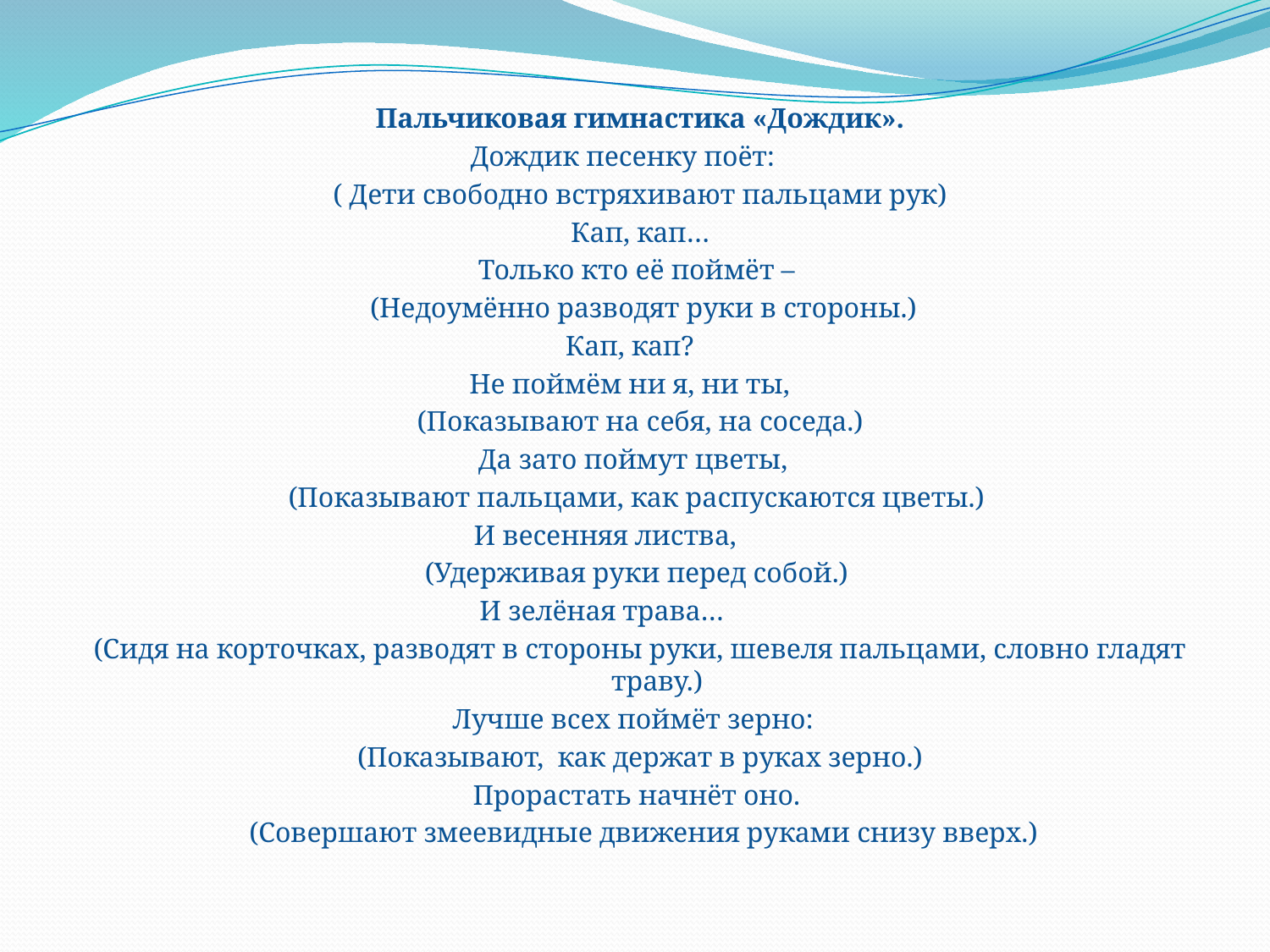

Пальчиковая гимнастика «Дождик».
Дождик песенку поёт:
( Дети свободно встряхивают пальцами рук)
Кап, кап…
Только кто её поймёт –
 (Недоумённо разводят руки в стороны.)
Кап, кап?
Не поймём ни я, ни ты,
(Показывают на себя, на соседа.)
Да зато поймут цветы,
(Показывают пальцами, как распускаются цветы.)
И весенняя листва,
(Удерживая руки перед собой.)
И зелёная трава…
(Сидя на корточках, разводят в стороны руки, шевеля пальцами, словно гладят траву.)
Лучше всех поймёт зерно:
(Показывают,  как держат в руках зерно.)
Прорастать начнёт оно.
 (Совершают змеевидные движения руками снизу вверх.)